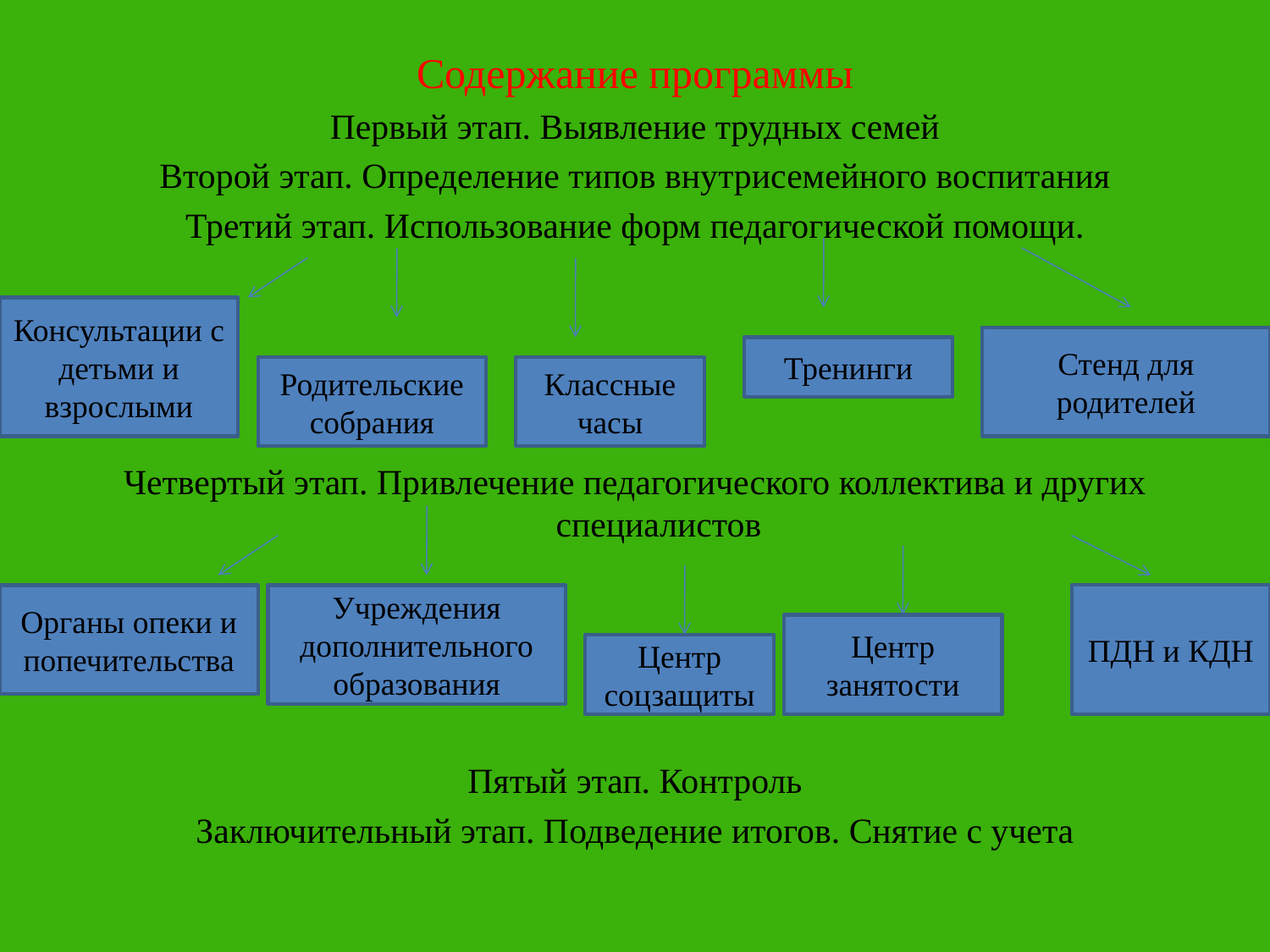

Содержание программы
Первый этап. Выявление трудных семей
Второй этап. Определение типов внутрисемейного воспитания
Третий этап. Использование форм педагогической помощи.

Четвертый этап. Привлечение педагогического коллектива и других специалистов

Пятый этап. Контроль
Заключительный этап. Подведение итогов. Снятие с учета

Консультации с детьми и взрослыми
Стенд для родителей
Тренинги
Родительские собрания
Классные часы
Органы опеки и попечительства
Учреждения дополнительного образования
ПДН и КДН
Центр занятости
Центр соцзащиты